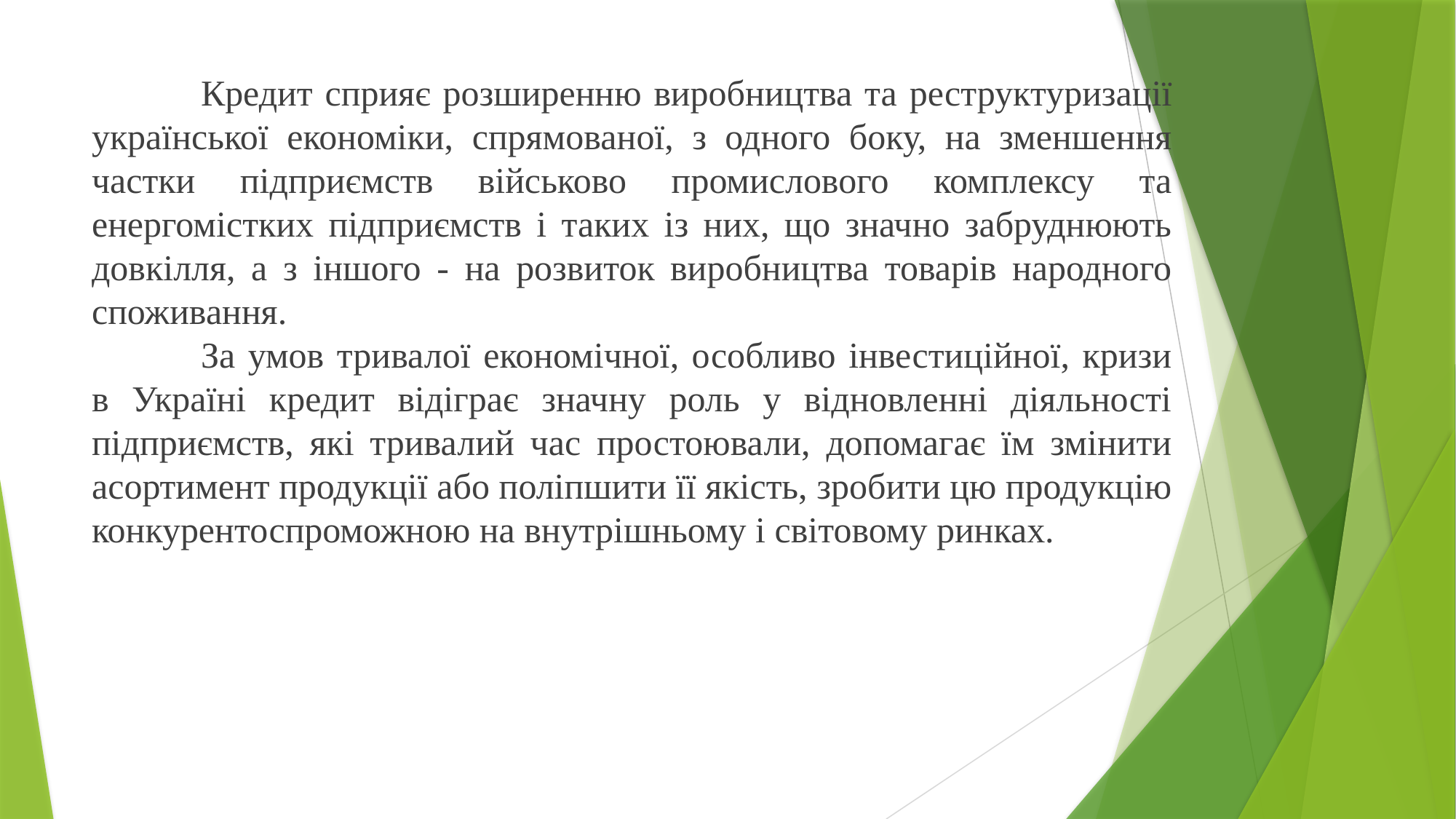

Кредит сприяє розширенню виробництва та реструктуризації української економіки, спрямованої, з одного боку, на зменшення частки підприємств військово промислового комплексу та енергомістких підприємств і таких із них, що значно забруднюють довкілля, а з іншого - на розвиток виробництва товарів народного споживання.
	За умов тривалої економічної, особливо інвестиційної, кризи в Україні кредит відіграє значну роль у відновленні діяльності підприємств, які тривалий час простоювали, допомагає їм змінити асортимент продукції або поліпшити її якість, зробити цю продукцію конкурентоспроможною на внутрішньому і світовому ринках.